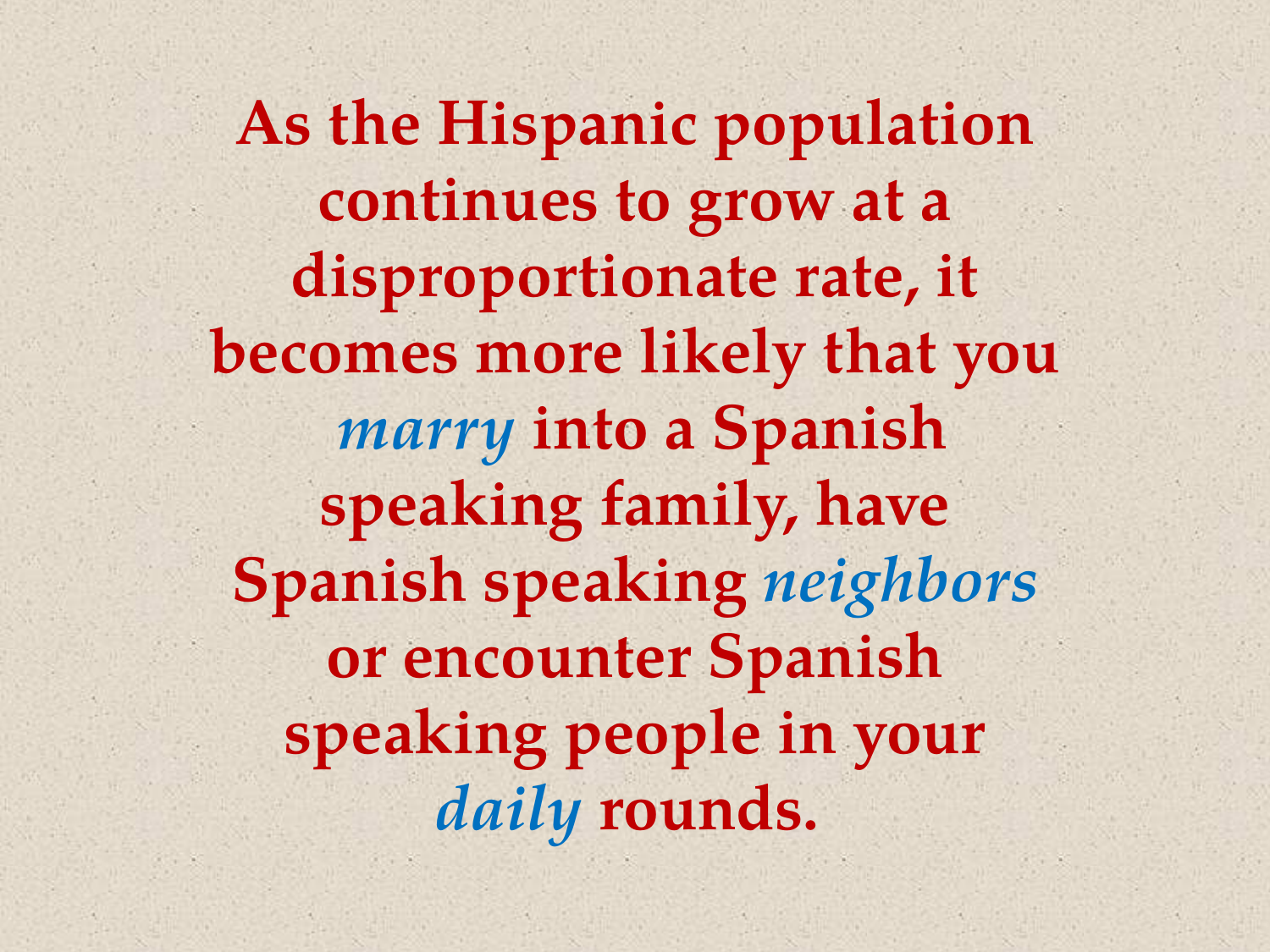

As the Hispanic population continues to grow at a disproportionate rate, it becomes more likely that you  marry into a Spanish speaking family, have Spanish speaking neighbors or encounter Spanish speaking people in your daily rounds.
#